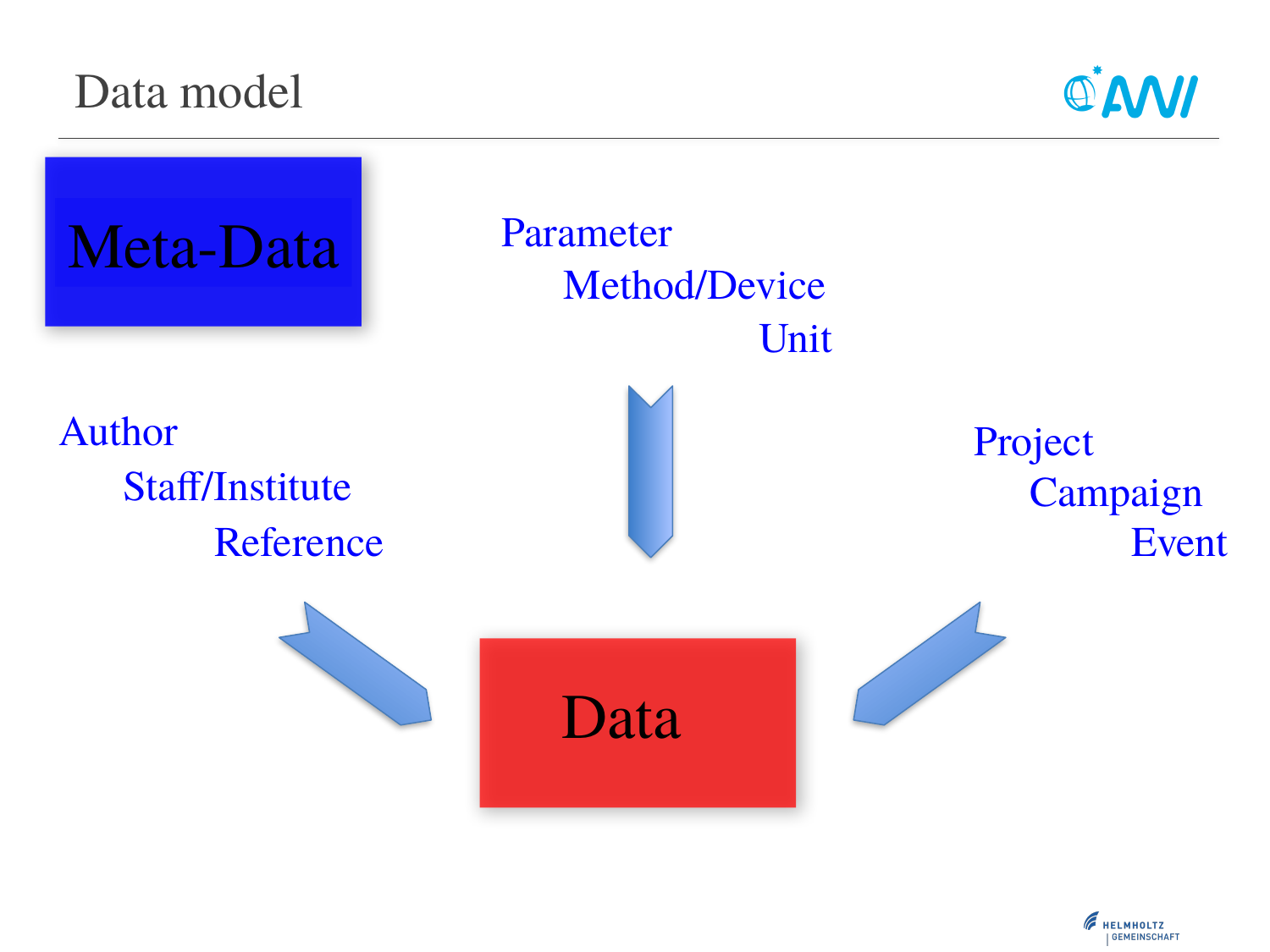

# Data model

Meta-Data
Parameter
Method/Device
Unit
Author
Staff/Institute
Reference
Project
Campaign
Event

Data